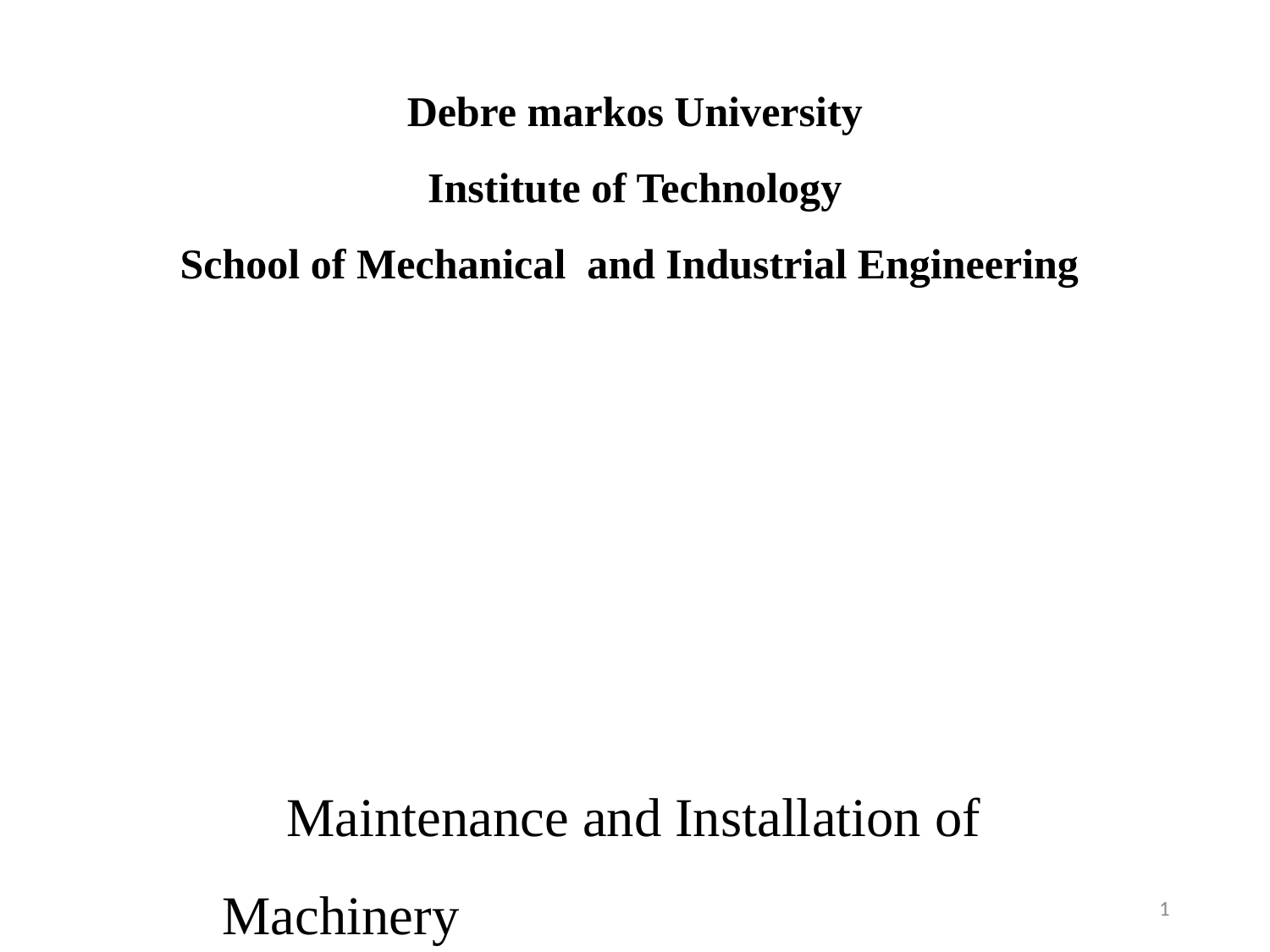

Debre markos University
Institute of Technology
School of Mechanical  and Industrial Engineering
# Maintenance and Installation of Machinery
1